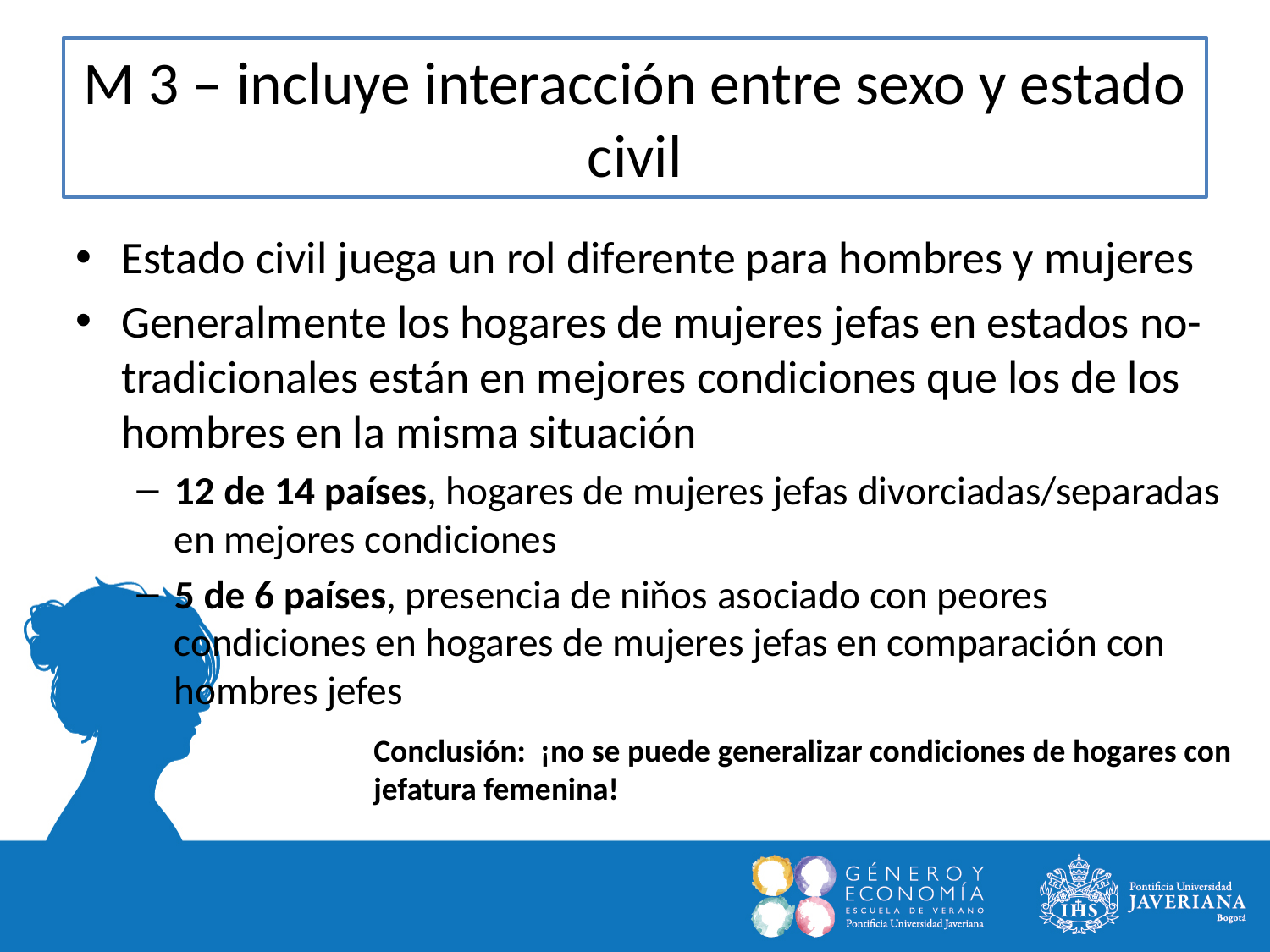

M 3 – incluye interacción entre sexo y estado civil
Estado civil juega un rol diferente para hombres y mujeres
Generalmente los hogares de mujeres jefas en estados no-tradicionales están en mejores condiciones que los de los hombres en la misma situación
12 de 14 países, hogares de mujeres jefas divorciadas/separadas en mejores condiciones
5 de 6 países, presencia de niňos asociado con peores condiciones en hogares de mujeres jefas en comparación con hombres jefes
Conclusión:  ¡no se puede generalizar condiciones de hogares con jefatura femenina!